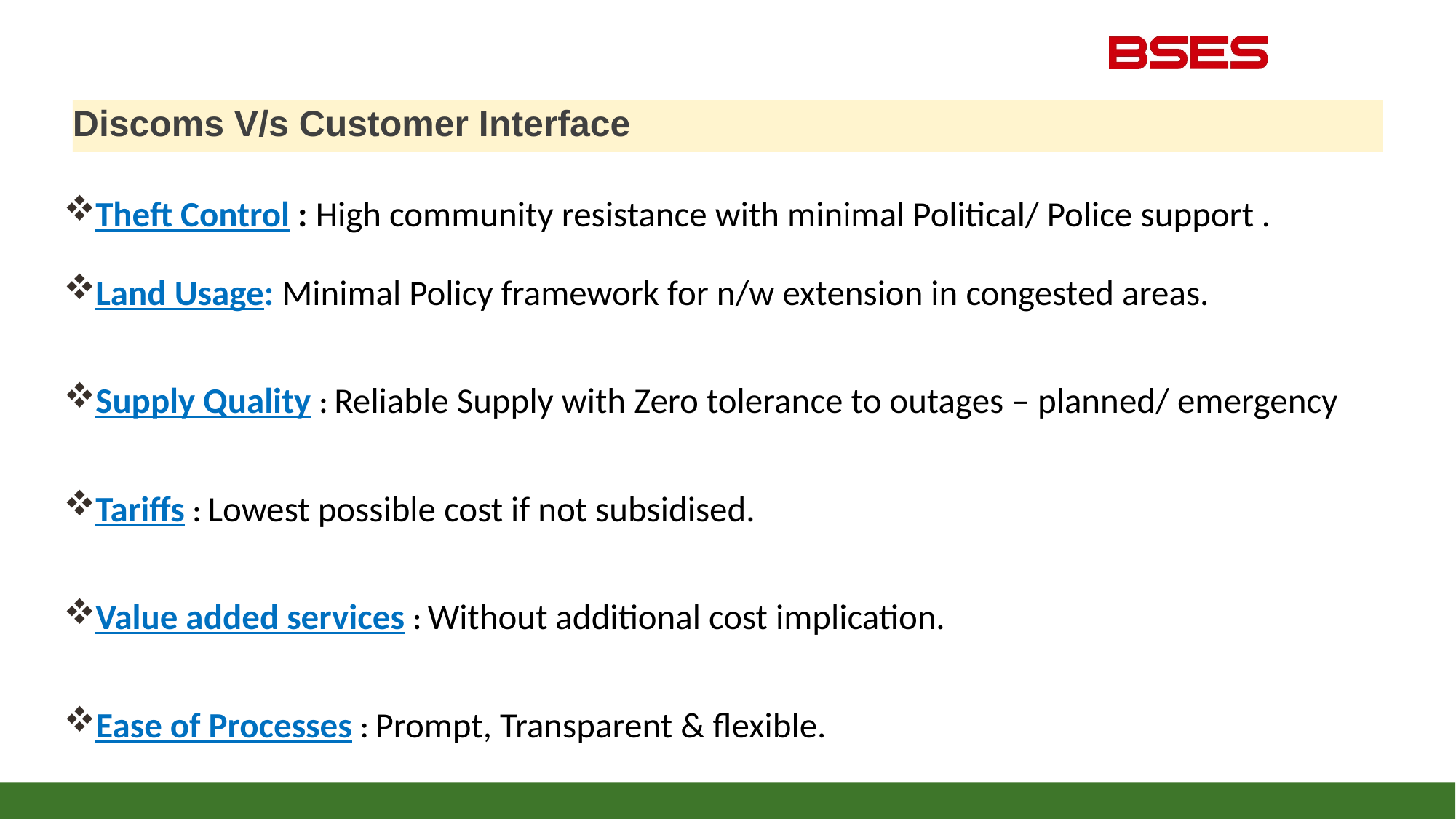

# Discoms V/s Customer Interface
Theft Control : High community resistance with minimal Political/ Police support .

Land Usage: Minimal Policy framework for n/w extension in congested areas.

Supply Quality : Reliable Supply with Zero tolerance to outages – planned/ emergency

Tariffs : Lowest possible cost if not subsidised.

Value added services : Without additional cost implication.

Ease of Processes : Prompt, Transparent & flexible.